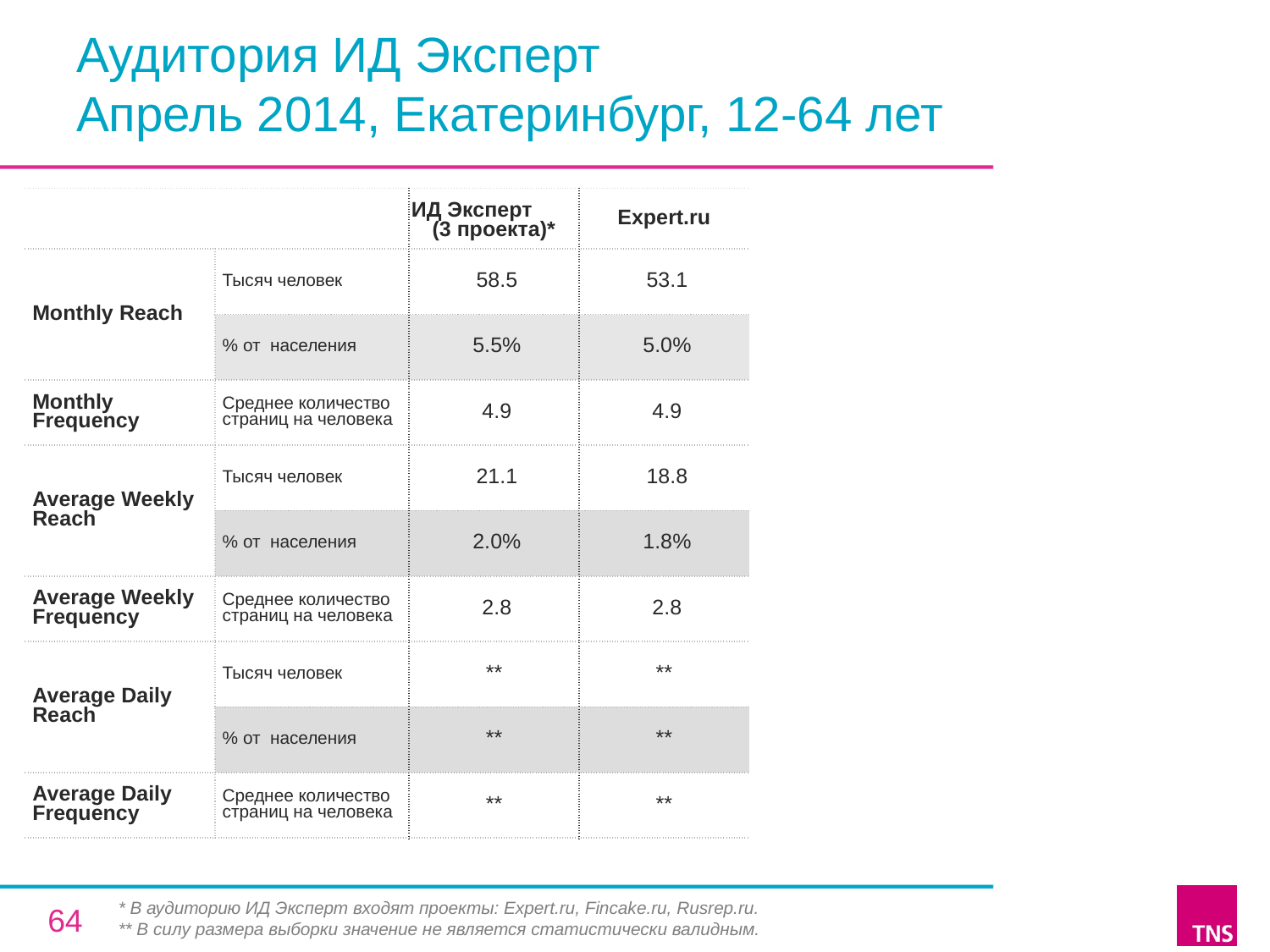

# Аудитория ИД Эксперт Апрель 2014, Екатеринбург, 12-64 лет
|  |  | ИД Эксперт (3 проекта)\* | Expert.ru |
| --- | --- | --- | --- |
| Monthly Reach | Тысяч человек | 58.5 | 53.1 |
|  | % от населения | 5.5% | 5.0% |
| Monthly Frequency | Среднее количество страниц на человека | 4.9 | 4.9 |
| Average Weekly Reach | Тысяч человек | 21.1 | 18.8 |
|  | % от населения | 2.0% | 1.8% |
| Average Weekly Frequency | Среднее количество страниц на человека | 2.8 | 2.8 |
| Average Daily Reach | Тысяч человек | \*\* | \*\* |
|  | % от населения | \*\* | \*\* |
| Average Daily Frequency | Среднее количество страниц на человека | \*\* | \*\* |
* В аудиторию ИД Эксперт входят проекты: Expert.ru, Fincake.ru, Rusrep.ru.
** В силу размера выборки значение не является статистически валидным.
64